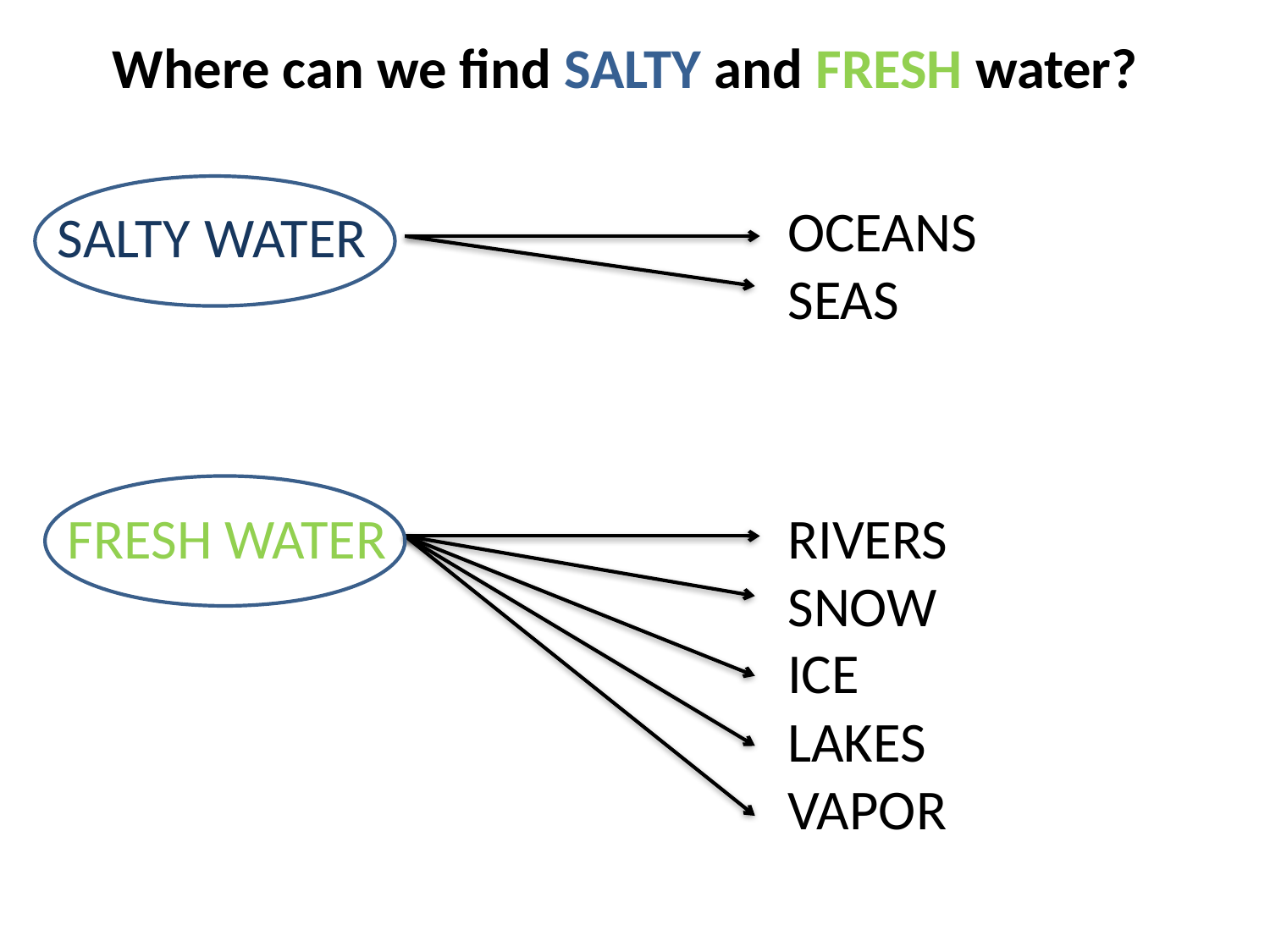

Where can we find SALTY and FRESH water?

SALTY WATER
OCEANS
SEAS

FRESH WATER
RIVERS
SNOW
ICE
LAKES
VAPOR